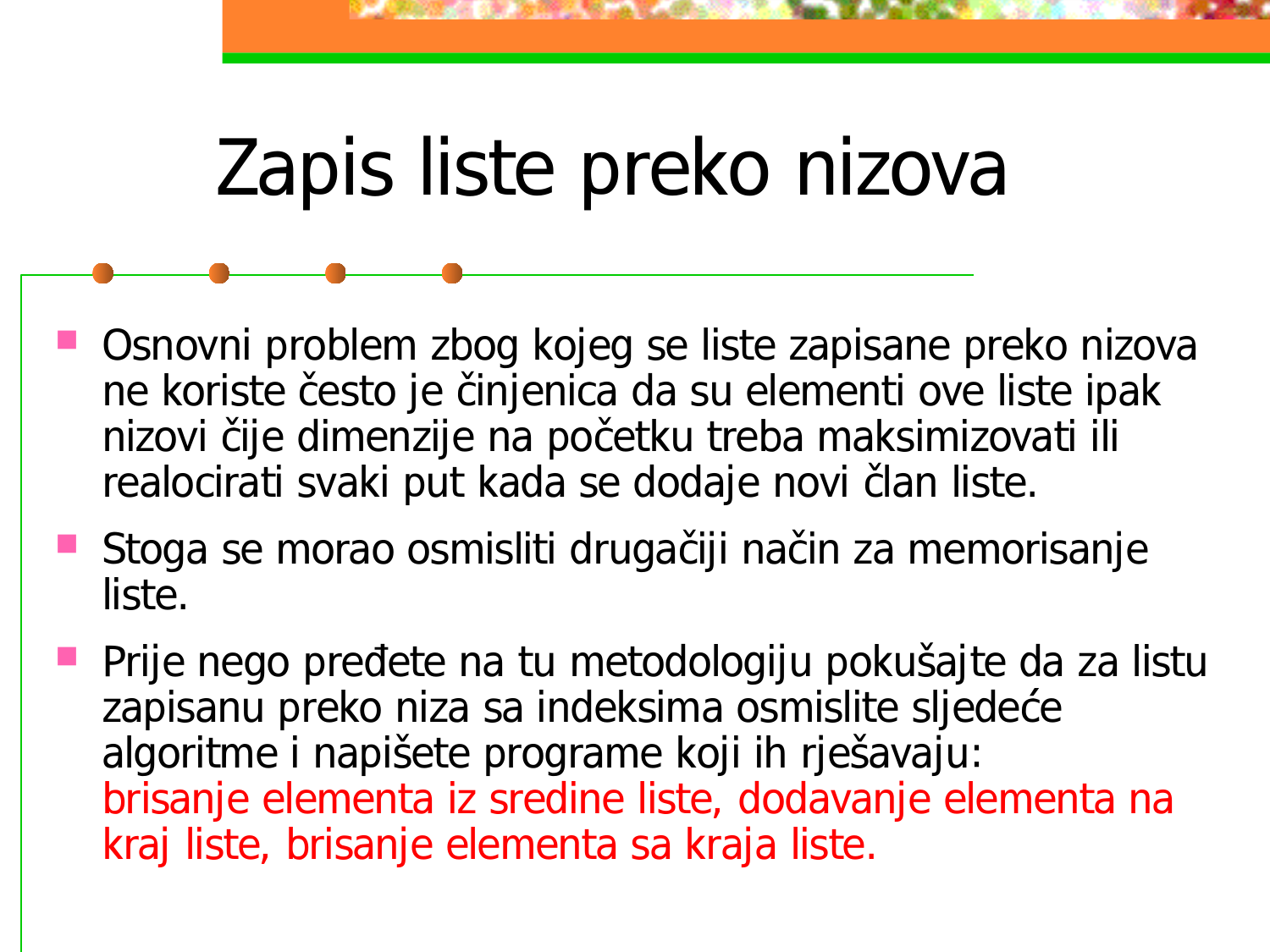

# Zapis liste preko nizova
Osnovni problem zbog kojeg se liste zapisane preko nizova ne koriste često je činjenica da su elementi ove liste ipak nizovi čije dimenzije na početku treba maksimizovati ili realocirati svaki put kada se dodaje novi član liste.
Stoga se morao osmisliti drugačiji način za memorisanje liste.
Prije nego pređete na tu metodologiju pokušajte da za listu zapisanu preko niza sa indeksima osmislite sljedeće algoritme i napišete programe koji ih rješavaju:
brisanje elementa iz sredine liste, dodavanje elementa na kraj liste, brisanje elementa sa kraja liste.